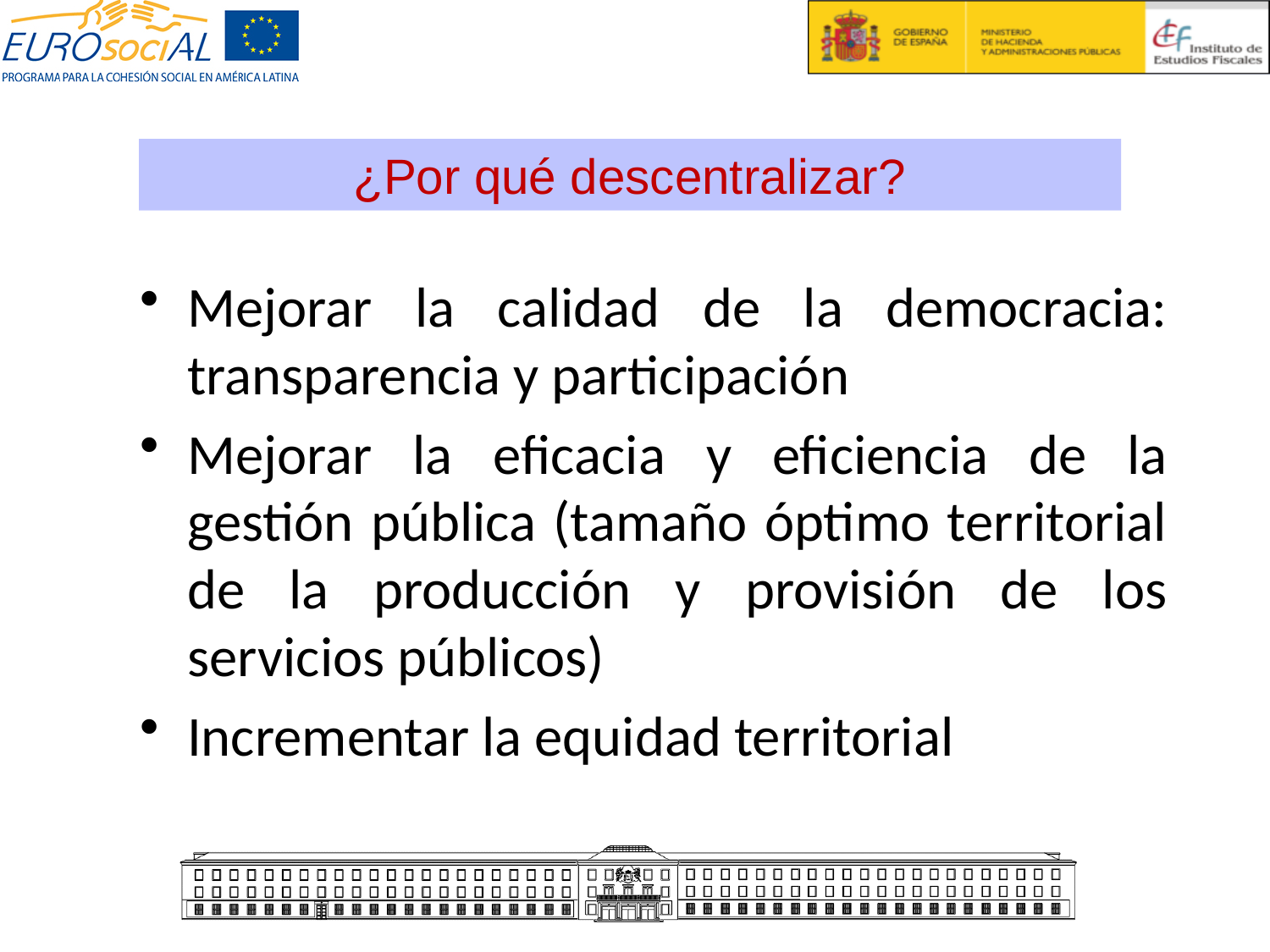

¿Por qué descentralizar?
Mejorar la calidad de la democracia: transparencia y participación
Mejorar la eficacia y eficiencia de la gestión pública (tamaño óptimo territorial de la producción y provisión de los servicios públicos)
Incrementar la equidad territorial